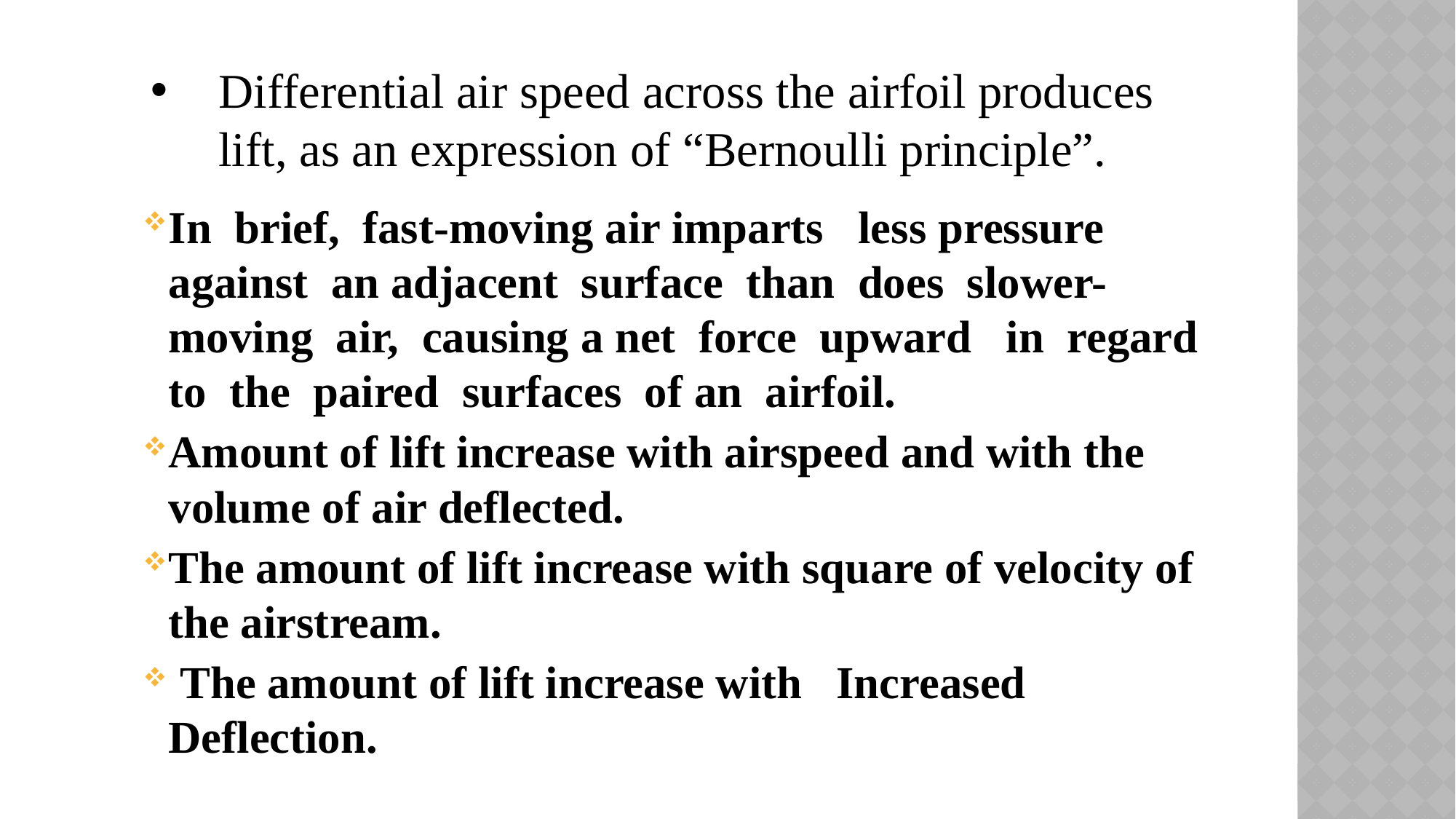

# Differential air speed across the airfoil produces lift, as an expression of “Bernoulli principle”.
In  brief,  fast-moving air imparts   less pressure  against  an adjacent  surface  than  does  slower-moving  air,  causing a net  force  upward   in  regard  to  the  paired  surfaces  of an  airfoil.
Amount of lift increase with airspeed and with the volume of air deflected.
The amount of lift increase with square of velocity of the airstream.
 The amount of lift increase with   Increased Deflection.